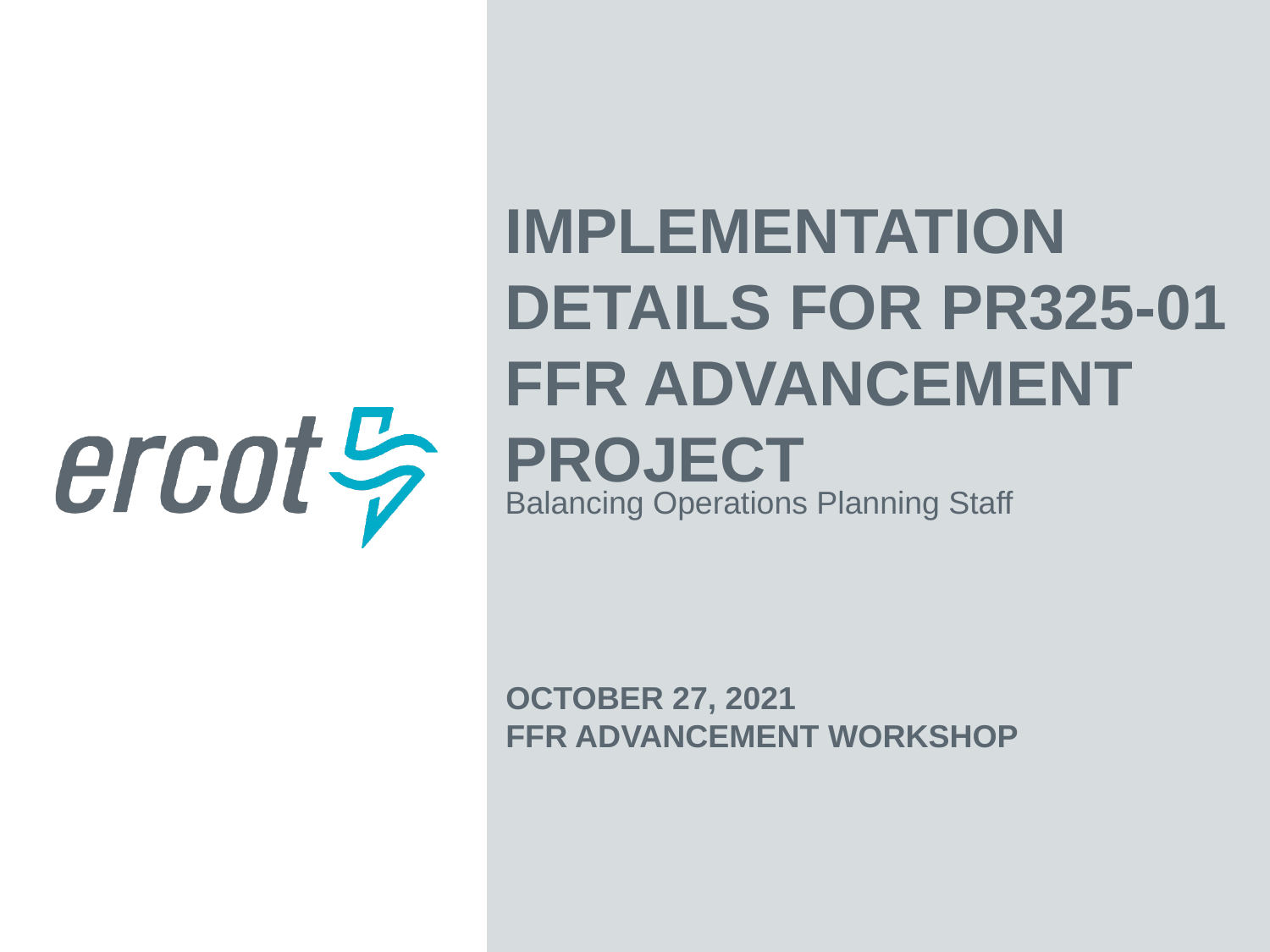

Implementation Details for PR325-01 FFR Advancement Project

Balancing Operations Planning Staff
October 27, 2021
FFR Advancement Workshop